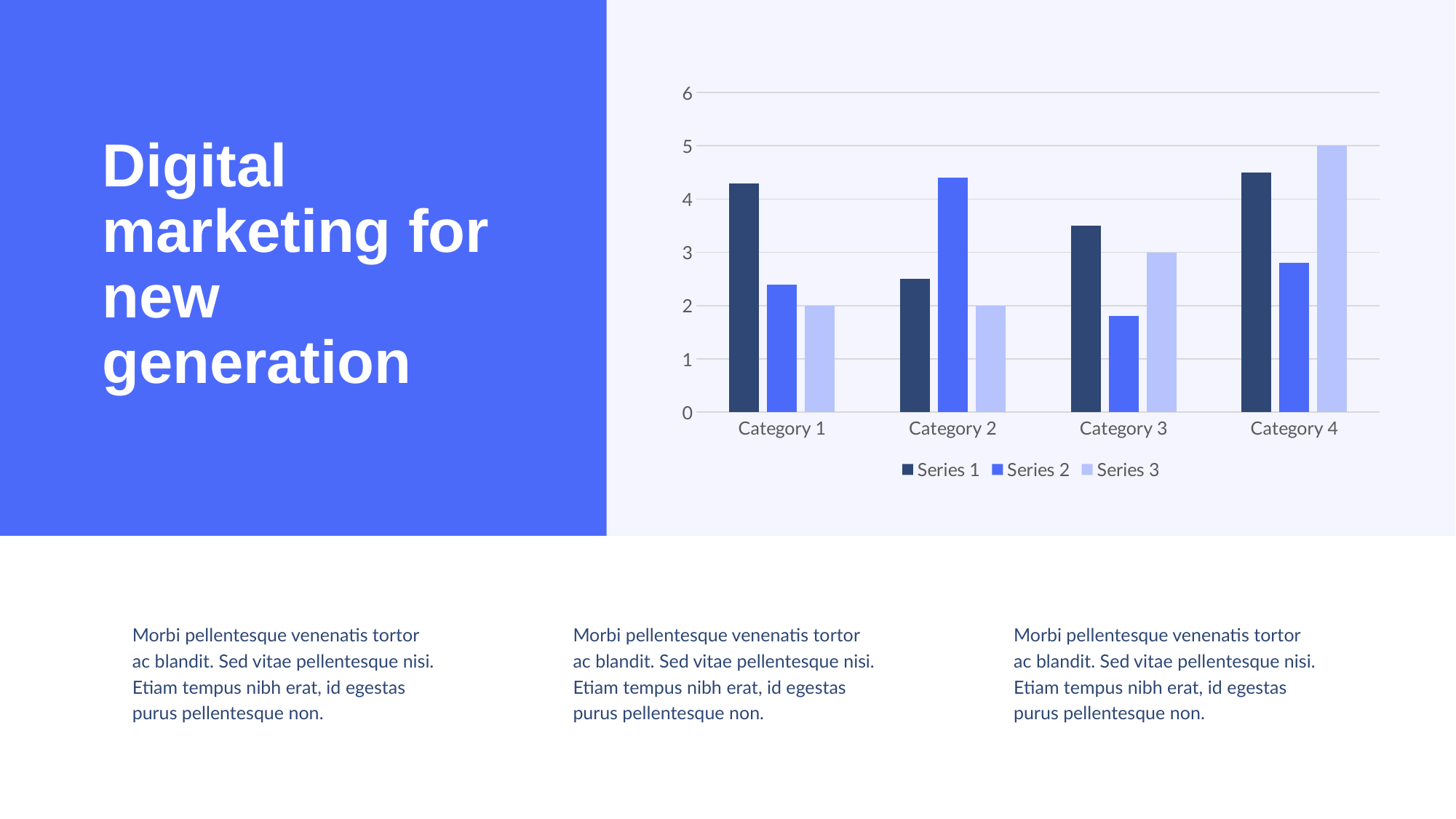

### Chart

| Category | Series 1 | Series 2 | Series 3 |
|---|---|---|---|
| Category 1 | 4.3 | 2.4 | 2.0 |
| Category 2 | 2.5 | 4.4 | 2.0 |
| Category 3 | 3.5 | 1.8 | 3.0 |
| Category 4 | 4.5 | 2.8 | 5.0 |
Digital marketing for new generation
Morbi pellentesque venenatis tortor ac blandit. Sed vitae pellentesque nisi. Etiam tempus nibh erat, id egestas purus pellentesque non.
Morbi pellentesque venenatis tortor ac blandit. Sed vitae pellentesque nisi. Etiam tempus nibh erat, id egestas purus pellentesque non.
Morbi pellentesque venenatis tortor ac blandit. Sed vitae pellentesque nisi. Etiam tempus nibh erat, id egestas purus pellentesque non.